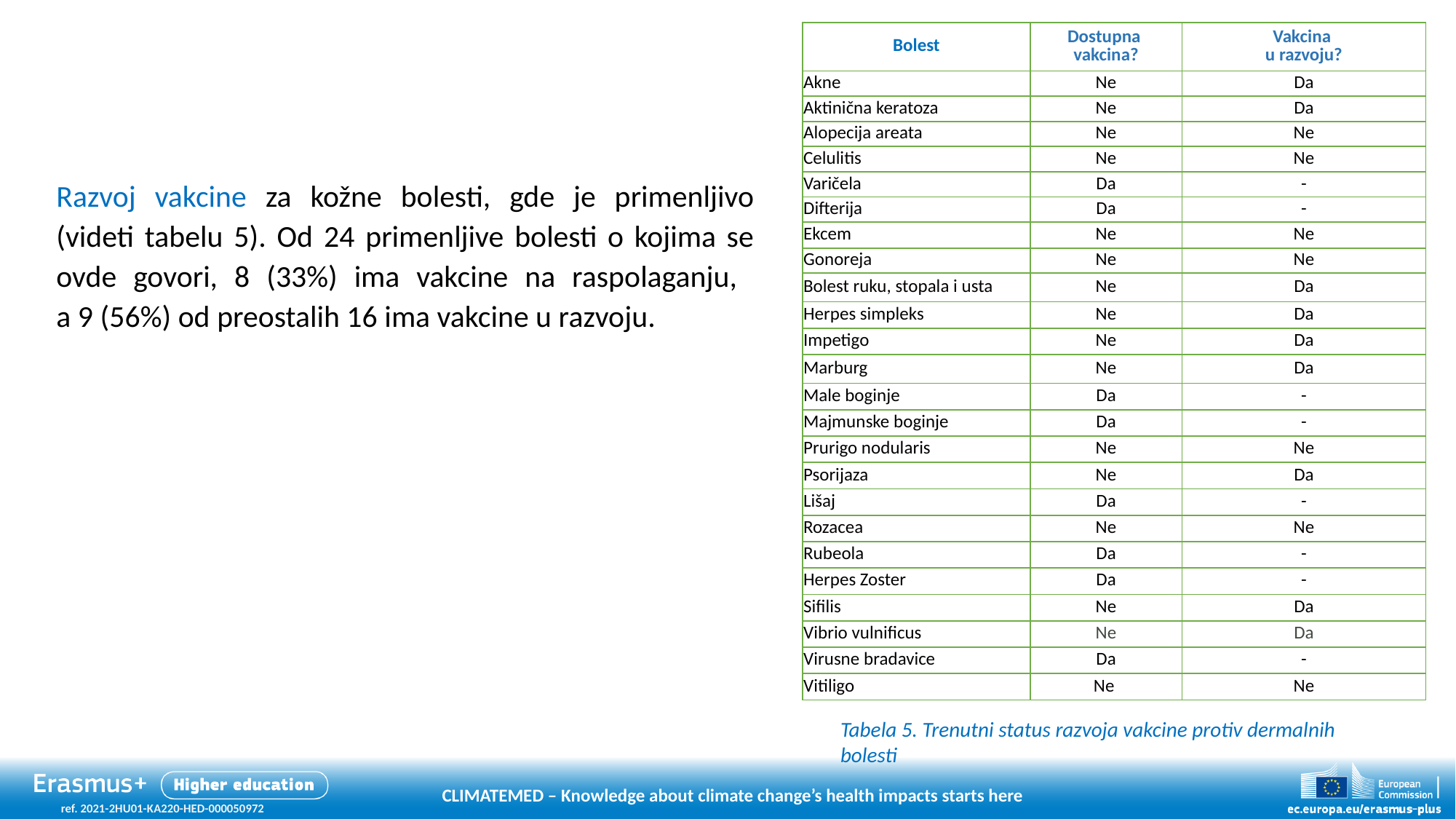

| Bolest | Dostupna vakcina? | Vakcina u razvoju? |
| --- | --- | --- |
| Akne | Ne | Dа |
| Aktinična keratoza | Nе | Dа |
| Alopecija areata | Nе | Nе |
| Celulitis | Nе | Nе |
| Varičela | Dа | - |
| Difterija | Dа | - |
| Ekcem | Nе | Nе |
| Gonoreja | Nе | Nе |
| Bolest ruku, stopala i usta | Nе | Dа |
| Herpes simpleks | Nе | Dа |
| Impetigo | Nе | Dа |
| Marburg | Nе | Dа |
| Male boginje | Dа | - |
| Majmunske boginje | Dа | - |
| Prurigo nodularis | Nе | Nе |
| Psorijaza | Nе | Dа |
| Lišaj | Dа | - |
| Rozacea | Nе | Nе |
| Rubeola | Dа | - |
| Herpes Zoster | Dа | - |
| Sifilis | Nе | Dа |
| Vibrio vulnificus | Nе | Dа |
| Virusne bradavice | Dа | - |
| Vitiligo | Nе | Nе |
Razvoj vakcine za kožne bolesti, gde je primenljivo (videti tabelu 5). Od 24 primenljive bolesti o kojima se ovde govori, 8 (33%) ima vakcine na raspolaganju,
a 9 (56%) od preostalih 16 ima vakcine u razvoju.

Tabela 5. Trenutni status razvoja vakcine protiv dermalnih bolesti